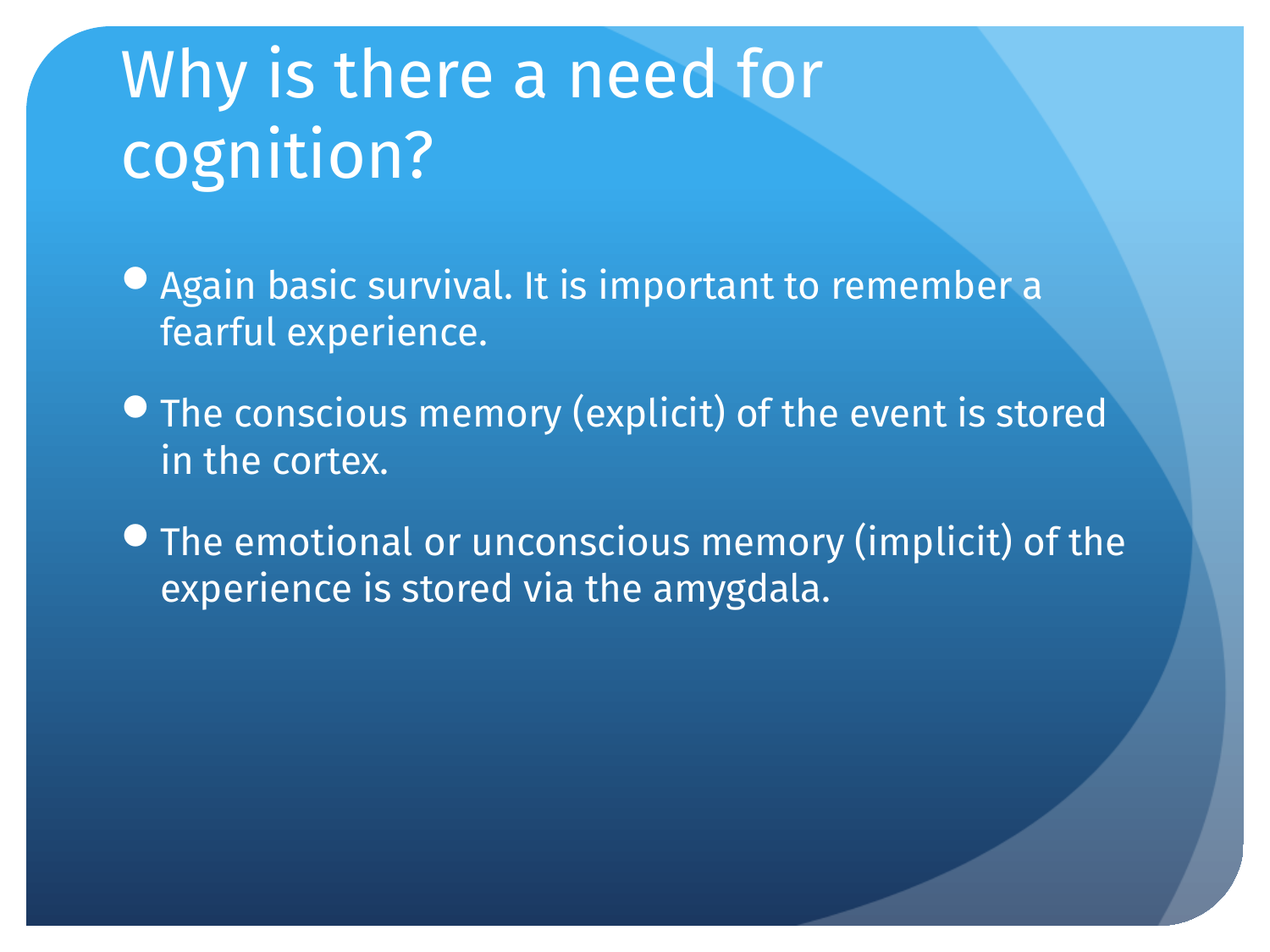

# Why is there a need for cognition?
Again basic survival. It is important to remember a fearful experience.
The conscious memory (explicit) of the event is stored in the cortex.
The emotional or unconscious memory (implicit) of the experience is stored via the amygdala.